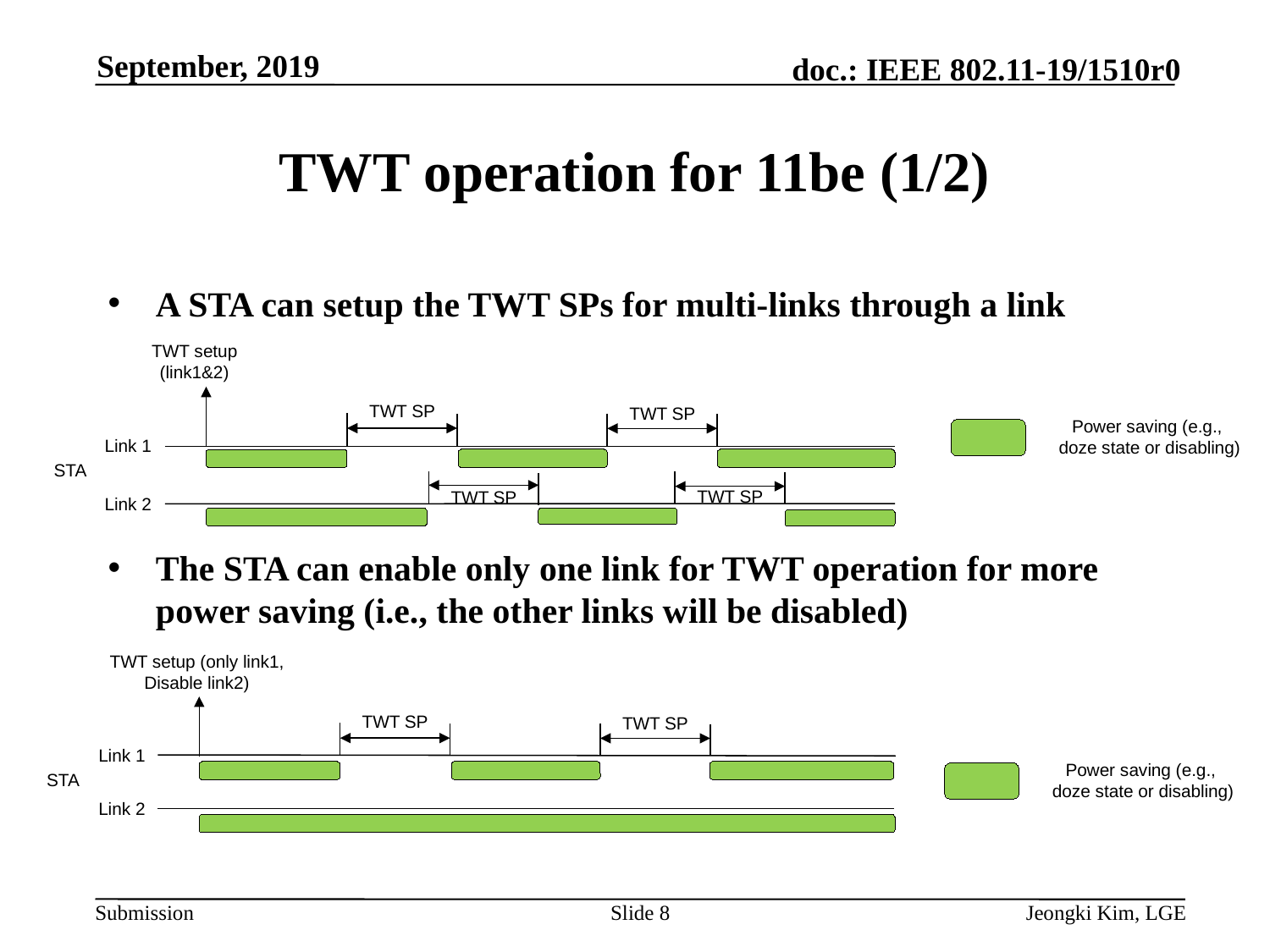

September, 2019
# TWT operation for 11be (1/2)
A STA can setup the TWT SPs for multi-links through a link

The STA can enable only one link for TWT operation for more power saving (i.e., the other links will be disabled)

TWT setup (link1&2)
TWT SP
TWT SP
Power saving (e.g.,
doze state or disabling)

Link 1

STA
TWT SP
TWT SP
Link 2

TWT setup (only link1,
Disable link2)
TWT SP
TWT SP
Link 1
Power saving (e.g.,
doze state or disabling)

STA

Link 2

Slide 8
Jeongki Kim, LGE